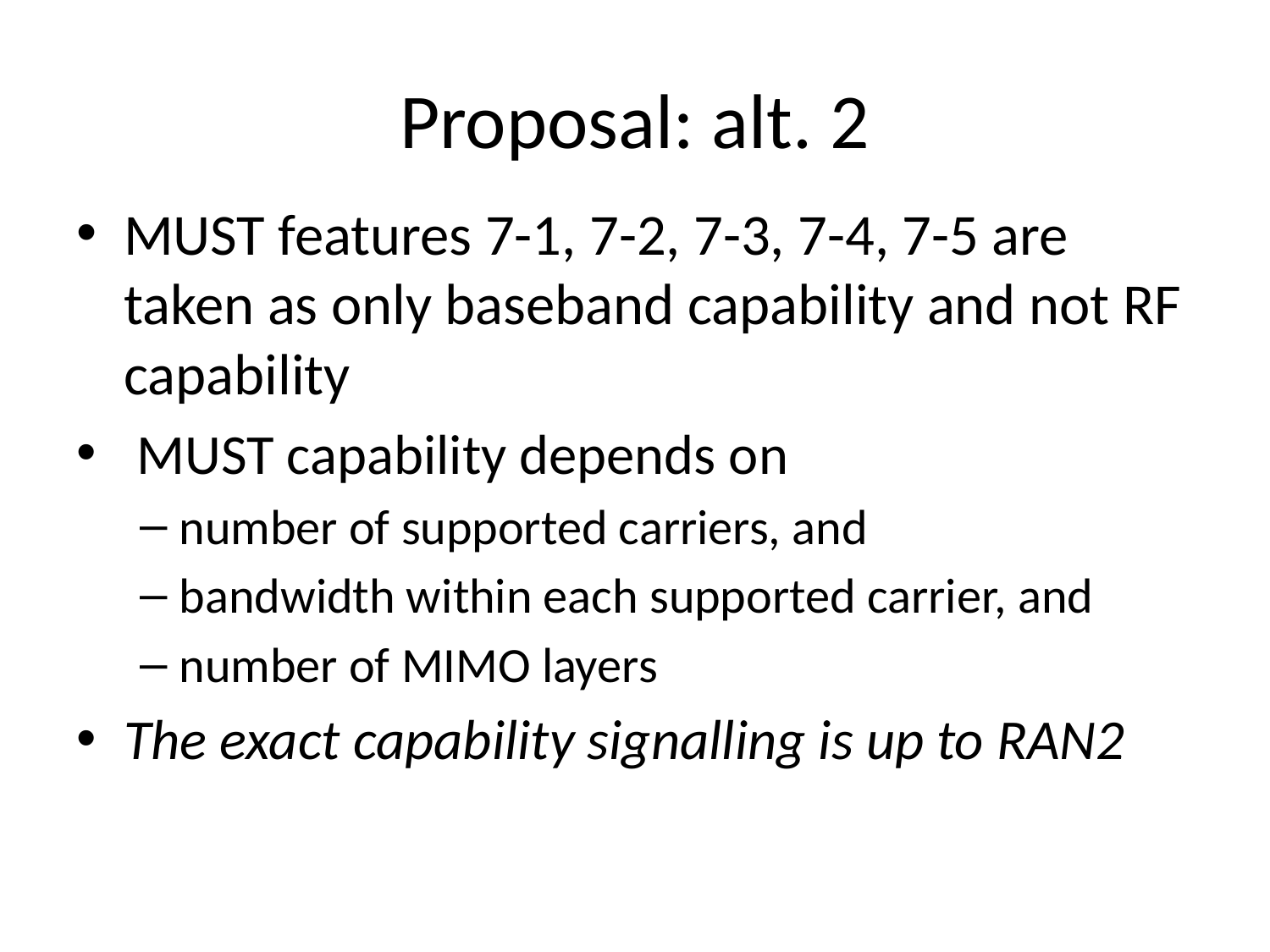

# Proposal: alt. 2
MUST features 7-1, 7-2, 7-3, 7-4, 7-5 are taken as only baseband capability and not RF capability
 MUST capability depends on
number of supported carriers, and
bandwidth within each supported carrier, and
number of MIMO layers
The exact capability signalling is up to RAN2